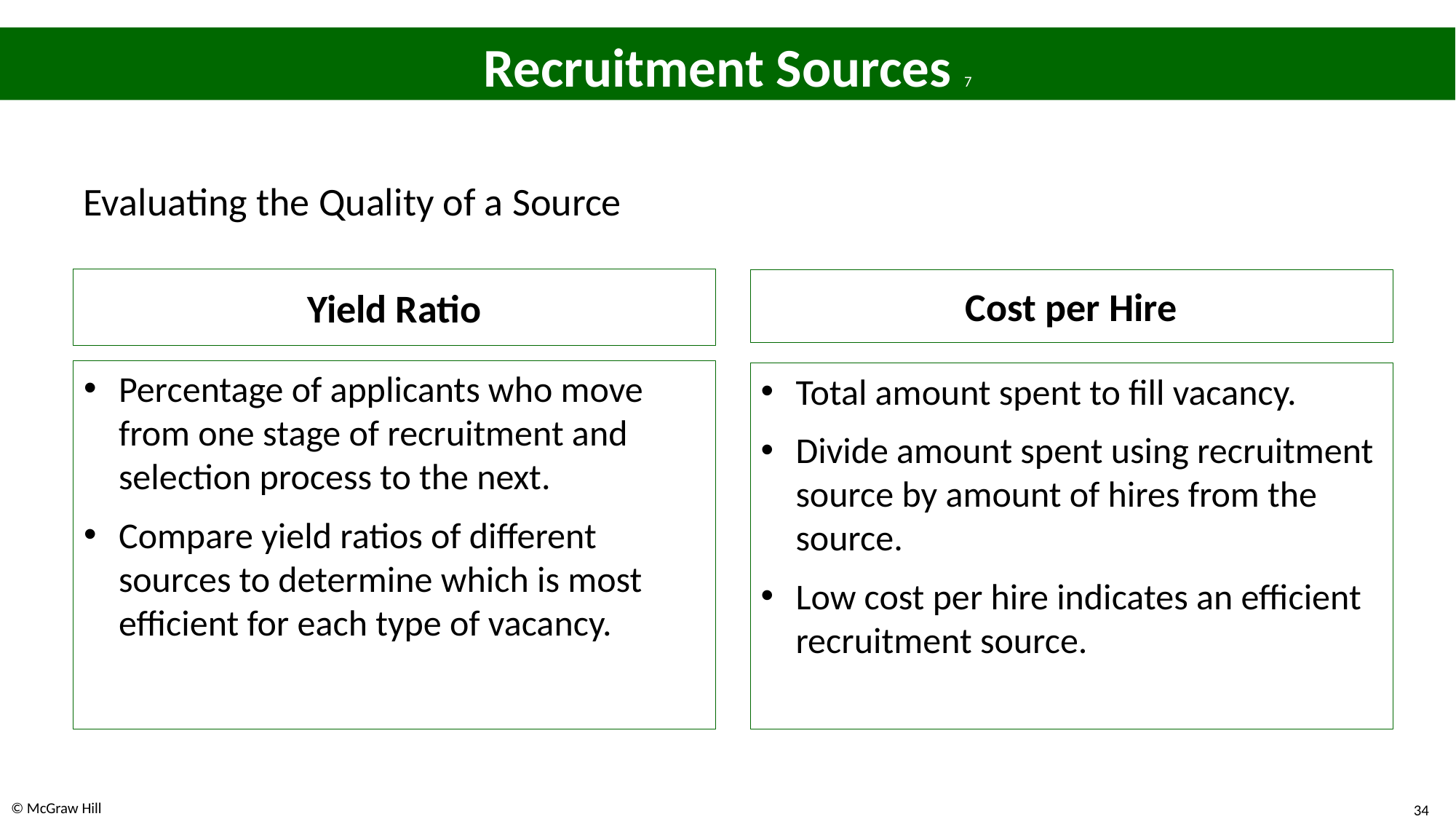

# Recruitment Sources 7
Evaluating the Quality of a Source
Yield Ratio
Cost per Hire
Percentage of applicants who move from one stage of recruitment and selection process to the next.
Compare yield ratios of different sources to determine which is most efficient for each type of vacancy.
Total amount spent to fill vacancy.
Divide amount spent using recruitment source by amount of hires from the source.
Low cost per hire indicates an efficient recruitment source.